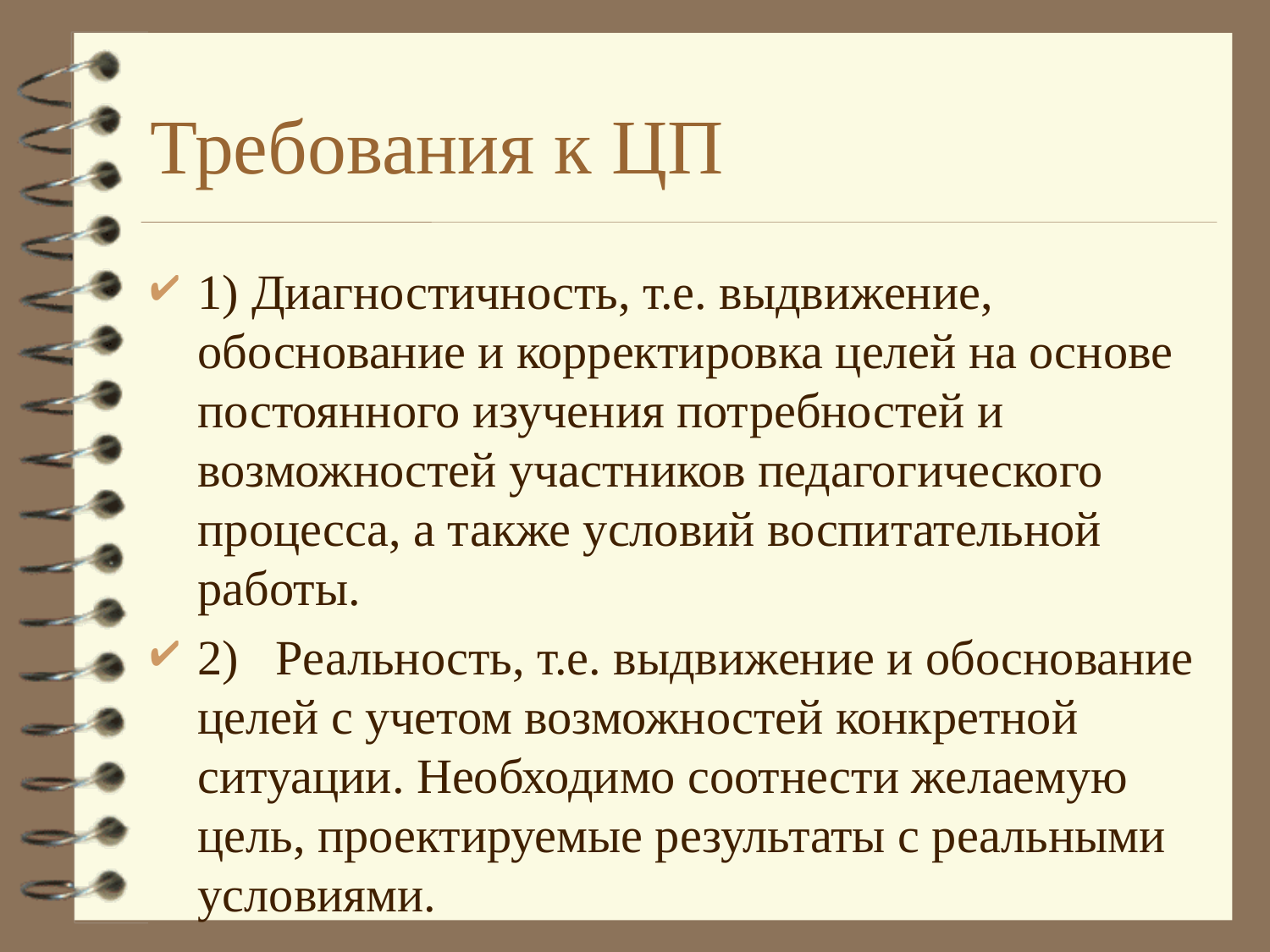

# Требования к ЦП
1) Диагностичность, т.е. выдвижение, обоснование и корректировка целей на основе постоянного изучения потребностей и возможностей участников педагогического процесса, а также условий воспитательной работы.
2)   Реальность, т.е. выдвижение и обоснование целей с учетом возможностей конкретной ситуации. Необходимо соотнести желаемую цель, проектируемые результаты с реальными условиями.